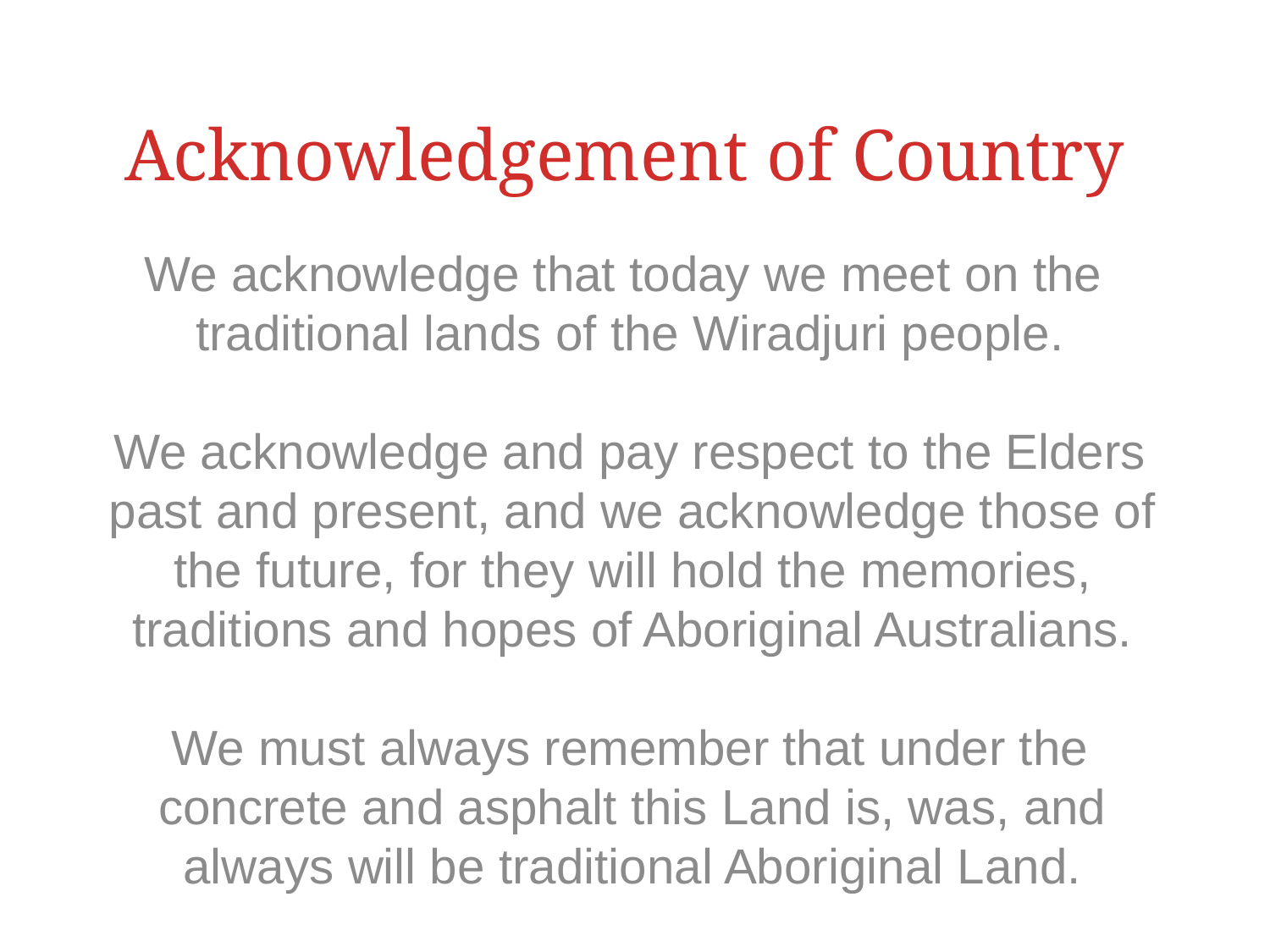

# Acknowledgement of Country
We acknowledge that today we meet on the
traditional lands of the Wiradjuri people.

We acknowledge and pay respect to the Elders past and present, and we acknowledge those of the future, for they will hold the memories, traditions and hopes of Aboriginal Australians.

We must always remember that under the concrete and asphalt this Land is, was, and always will be traditional Aboriginal Land.